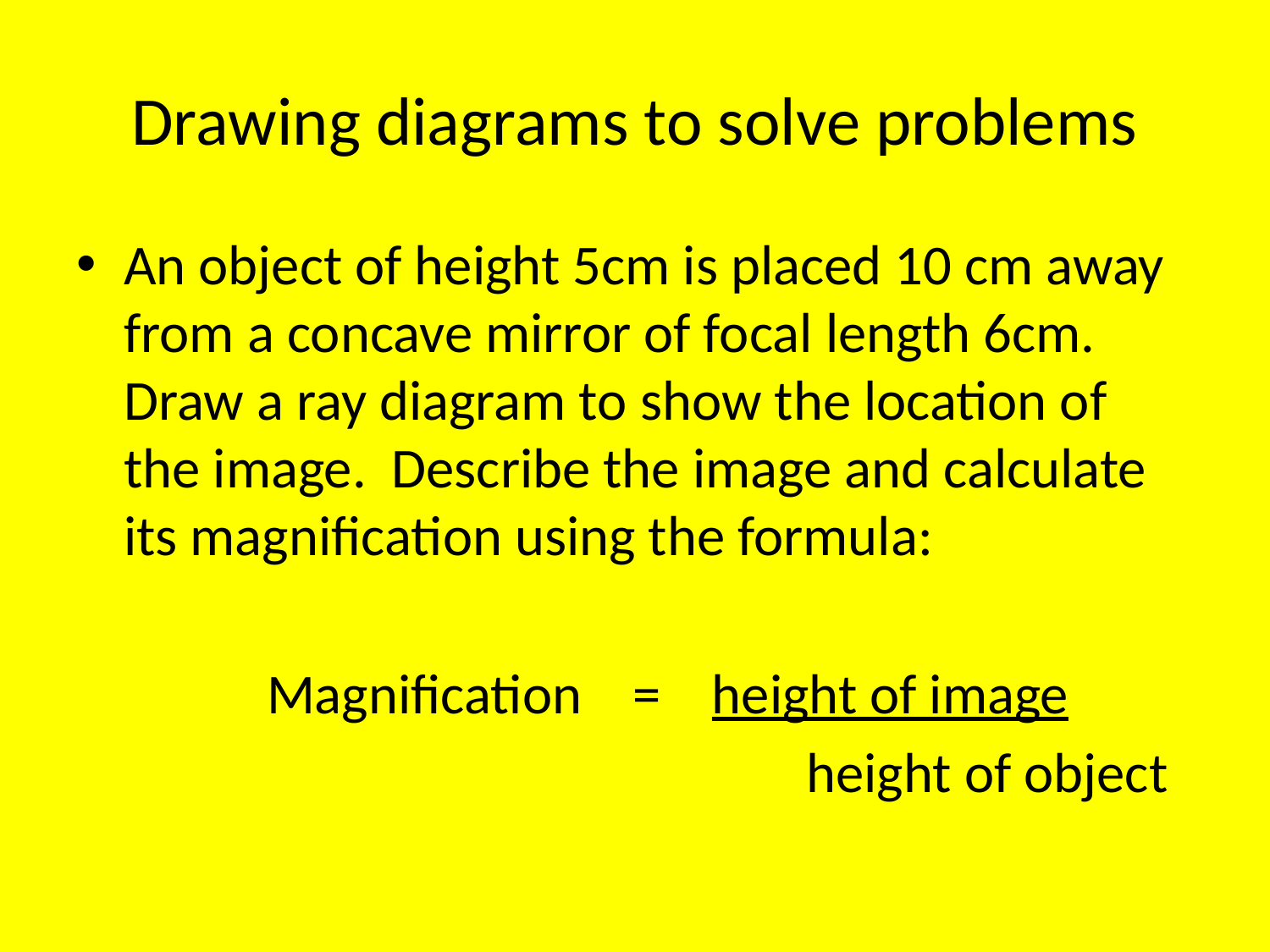

# Drawing diagrams to solve problems
An object of height 5cm is placed 10 cm away from a concave mirror of focal length 6cm.  Draw a ray diagram to show the location of the image.  Describe the image and calculate its magnification using the formula:

Magnification    =    height of image
				          height of object